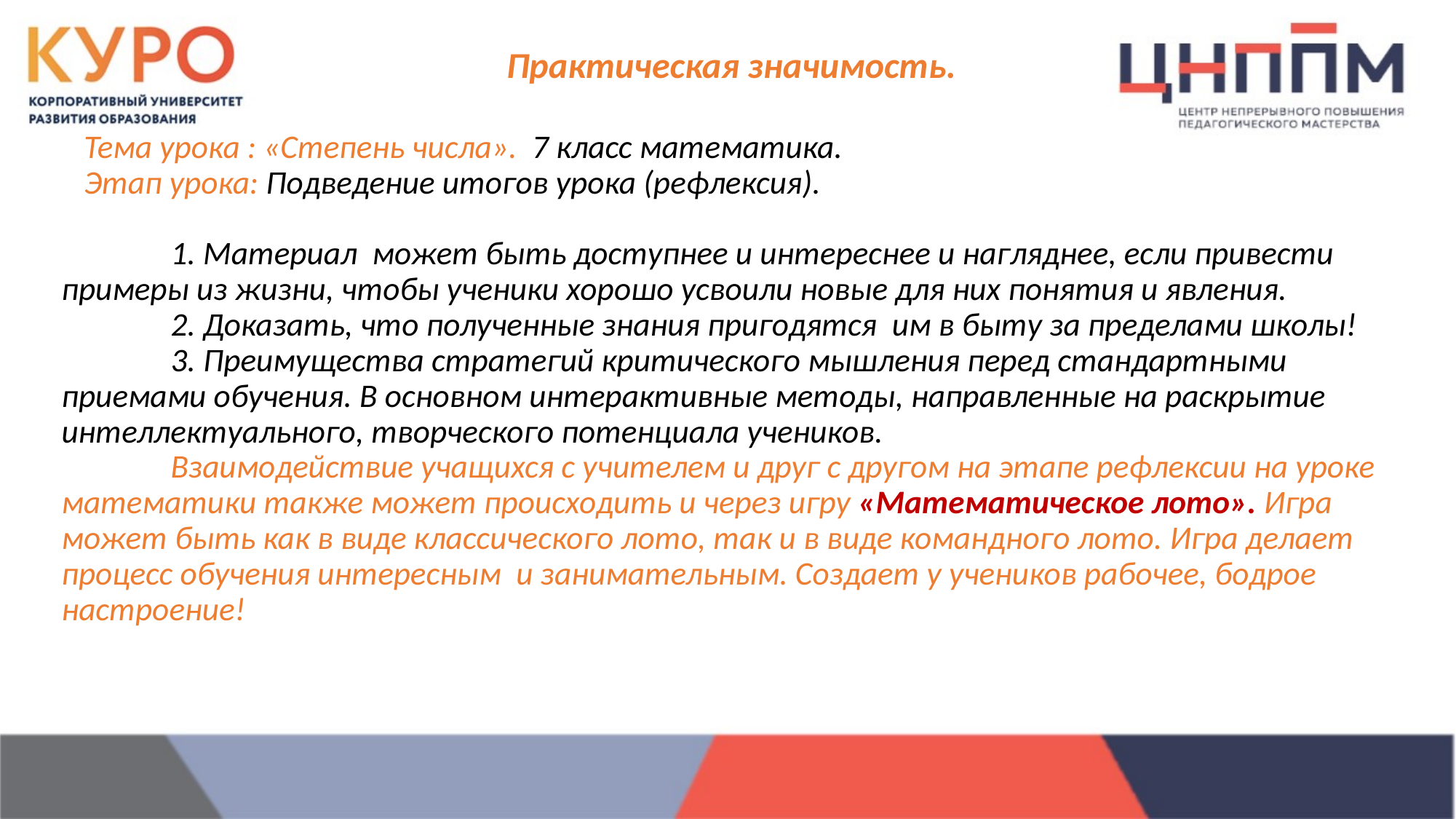

Практическая значимость.
   Тема урока : «Степень числа».  7 класс математика.
   Этап урока: Подведение итогов урока (рефлексия).
	1. Материал  может быть доступнее и интереснее и нагляднее, если привести примеры из жизни, чтобы ученики хорошо усвоили новые для них понятия и явления.
	2. Доказать, что полученные знания пригодятся  им в быту за пределами школы!
 	3. Преимущества стратегий критического мышления перед стандартными приемами обучения. В основном интерактивные методы, направленные на раскрытие интеллектуального, творческого потенциала учеников.
 	Взаимодействие учащихся с учителем и друг с другом на этапе рефлексии на уроке математики также может происходить и через игру «Математическое лото». Игра может быть как в виде классического лото, так и в виде командного лото. Игра делает процесс обучения интересным  и занимательным. Создает у учеников рабочее, бодрое настроение!